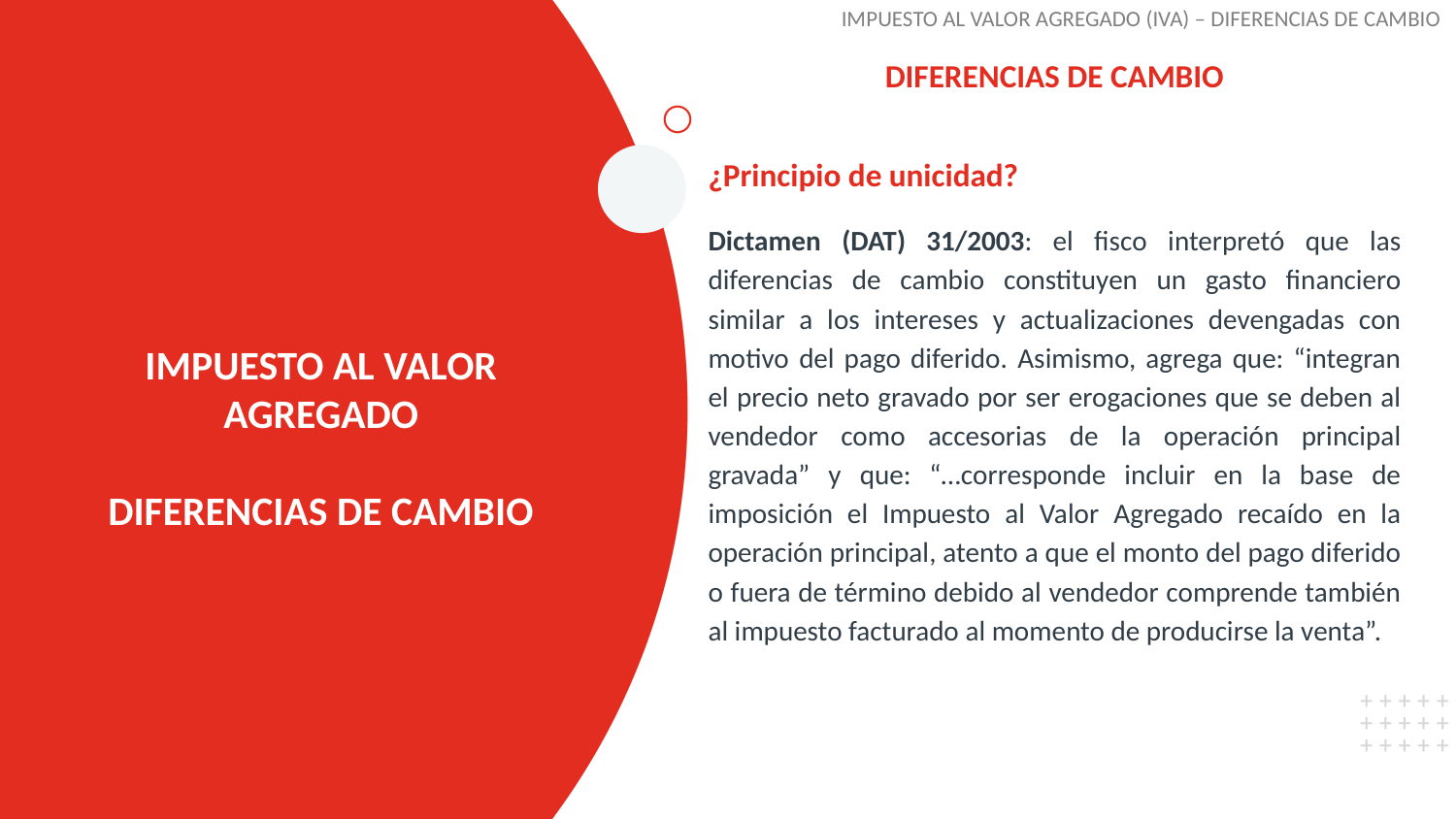

IMPUESTO AL VALOR AGREGADO (IVA) – DIFERENCIAS DE CAMBIO

DIFERENCIAS DE CAMBIO

¿Principio de unicidad?

Dictamen (DAT) 31/2003: el fisco interpretó que las diferencias de cambio constituyen un gasto financiero similar a los intereses y actualizaciones devengadas con motivo del pago diferido. Asimismo, agrega que: “integran el precio neto gravado por ser erogaciones que se deben al vendedor como accesorias de la operación principal gravada” y que: “…corresponde incluir en la base de imposición el Impuesto al Valor Agregado recaído en la operación principal, atento a que el monto del pago diferido o fuera de término debido al vendedor comprende también al impuesto facturado al momento de producirse la venta”.

# IMPUESTO AL VALOR AGREGADO DIFERENCIAS DE CAMBIO